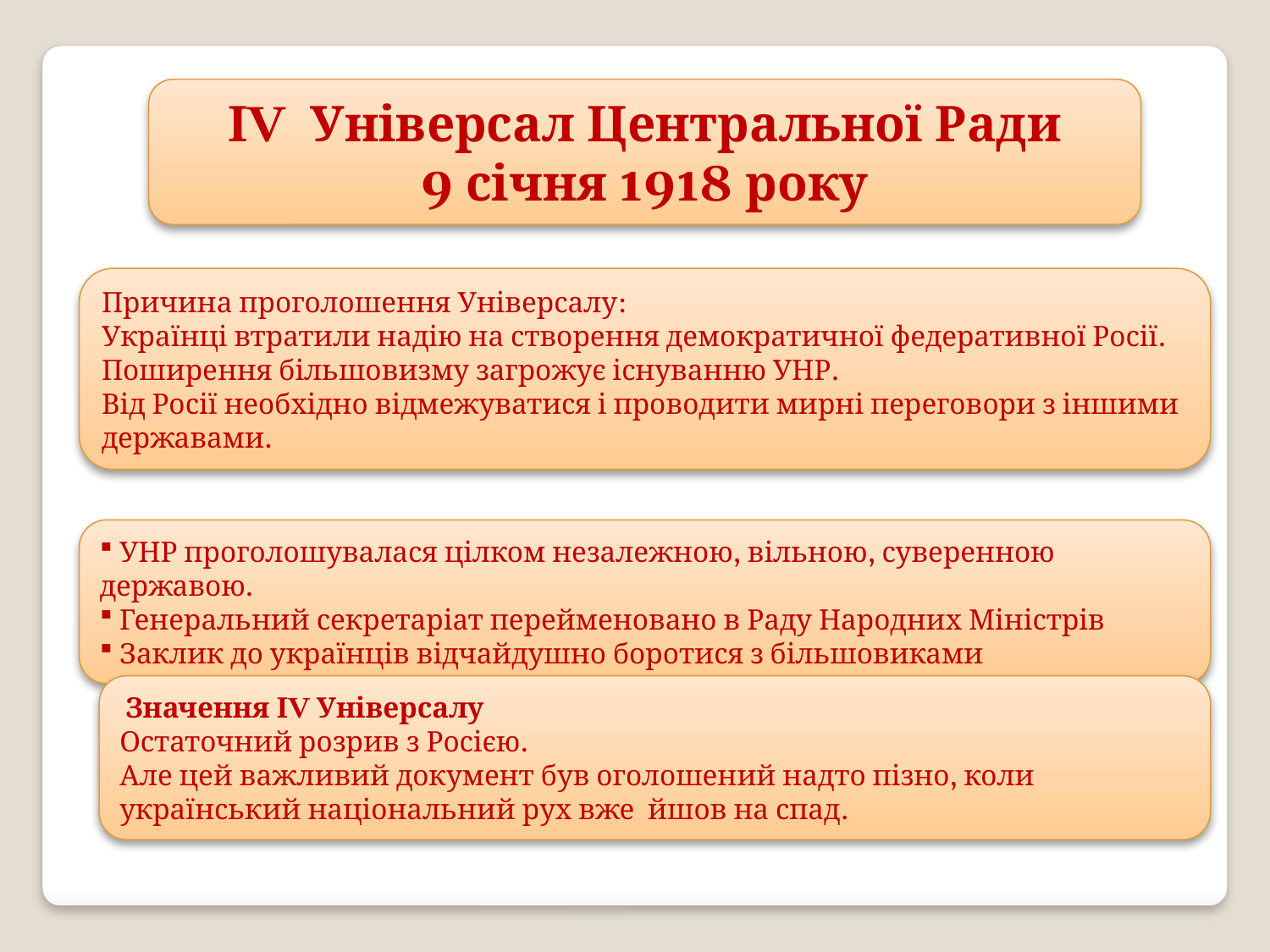

ІV  Універсал Центральної Ради
9 січня 1918 року
Причина проголошення Універсалу:
Українці втратили надію на створення демократичної федеративної Росії.
Поширення більшовизму загрожує існуванню УНР.
Від Росії необхідно відмежуватися і проводити мирні переговори з іншими державами.
 УНР проголошувалася цілком незалежною, вільною, суверенною державою.
 Генеральний секретаріат перейменовано в Раду Народних Міністрів
 Заклик до українців відчайдушно боротися з більшовиками
 Значення ІV Універсалу
Остаточний розрив з Росією.
Але цей важливий документ був оголошений надто пізно, коли український національний рух вже  йшов на спад.